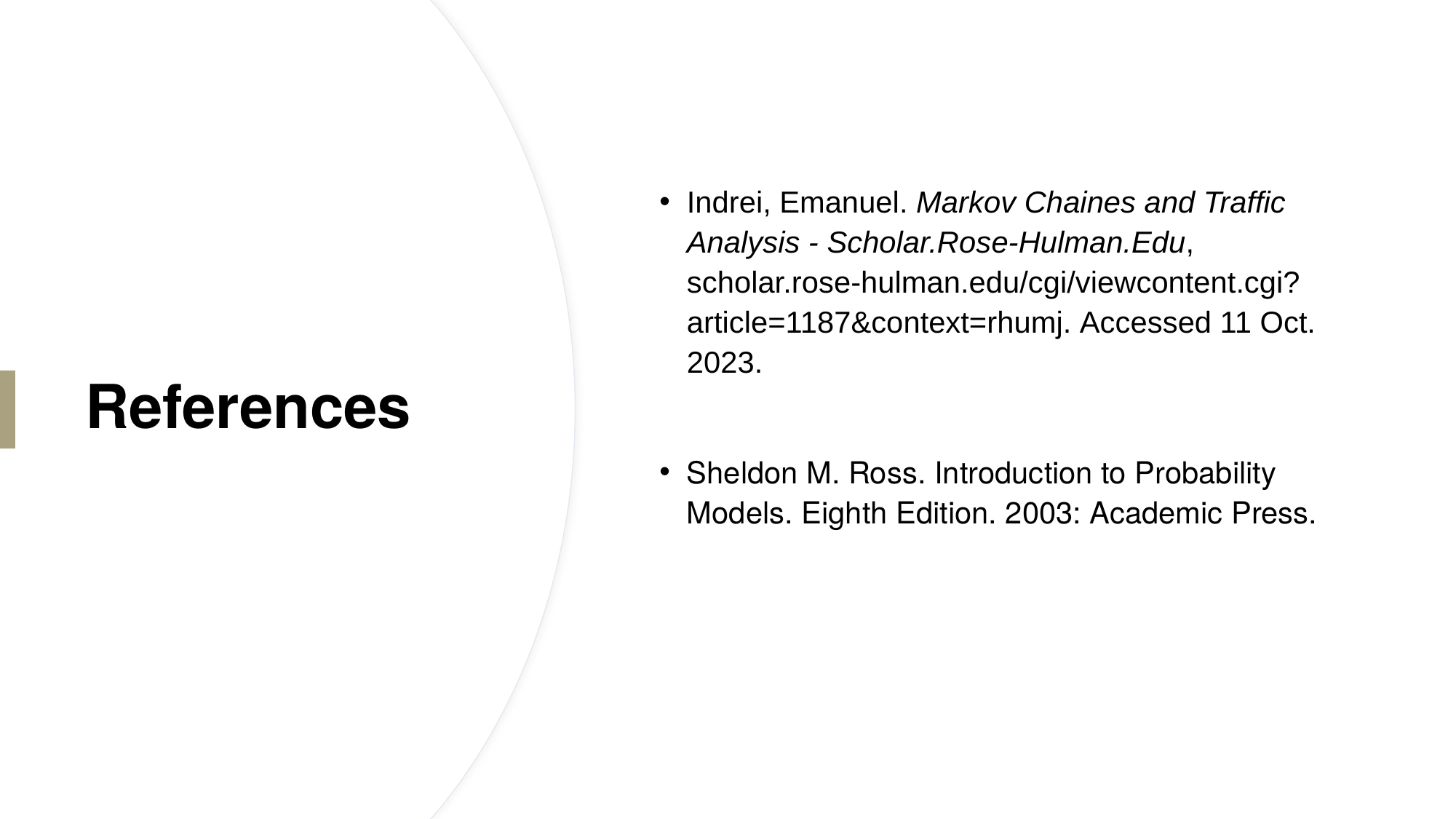

Indrei, Emanuel. Markov Chaines and Traffic Analysis - Scholar.Rose-Hulman.Edu, scholar.rose-hulman.edu/cgi/viewcontent.cgi?article=1187&context=rhumj. Accessed 11 Oct. 2023.

Sheldon M. Ross. Introduction to Probability Models. Eighth Edition. 2003: Academic Press.

# References